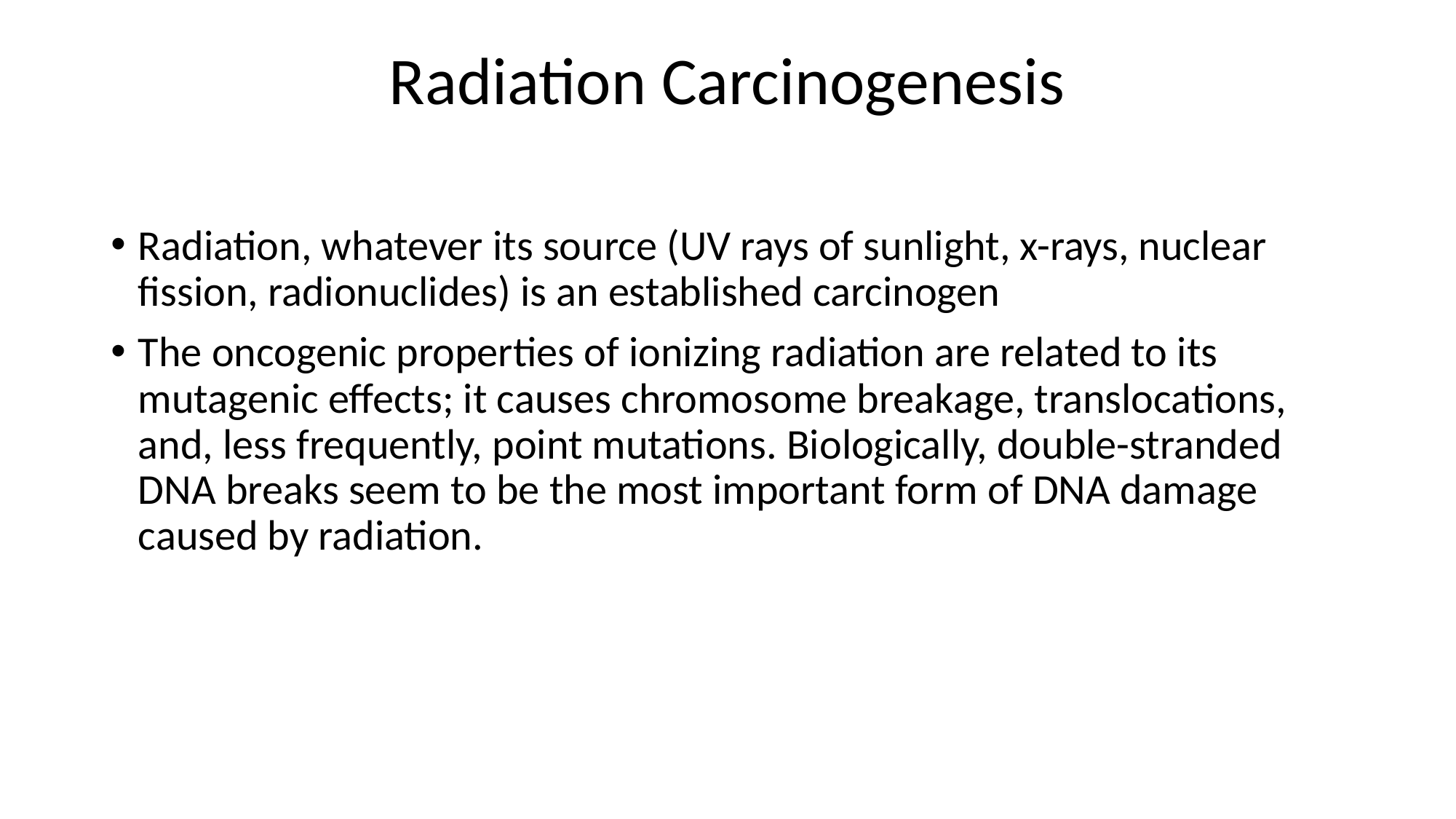

# Radiation Carcinogenesis
Radiation, whatever its source (UV rays of sunlight, x-rays, nuclear fission, radionuclides) is an established carcinogen
The oncogenic properties of ionizing radiation are related to its mutagenic effects; it causes chromosome breakage, translocations, and, less frequently, point mutations. Biologically, double-stranded DNA breaks seem to be the most important form of DNA damage caused by radiation.